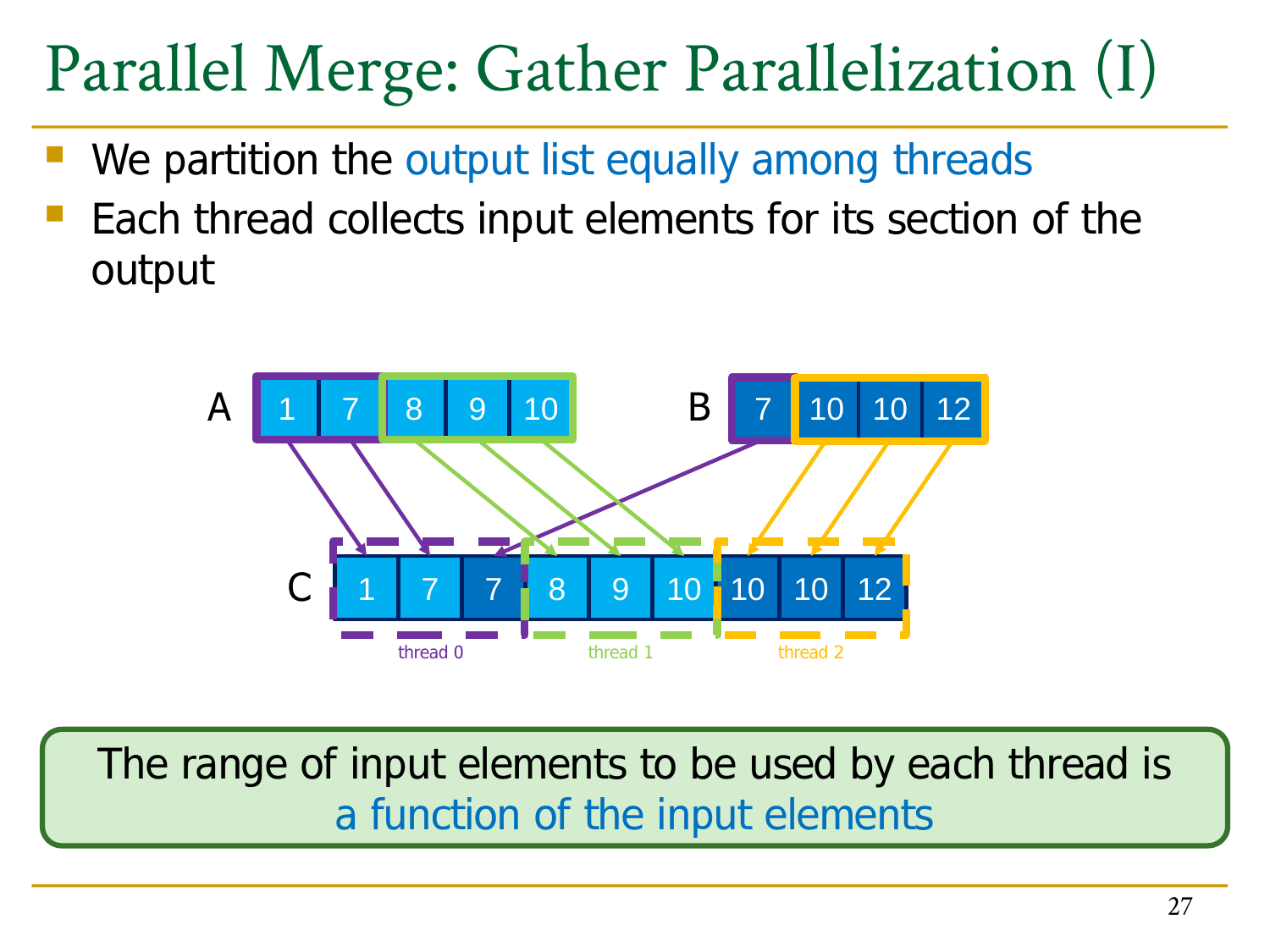

# Parallel Merge: Gather Parallelization (I)
We partition the output list equally among threads
Each thread collects input elements for its section of the output
A
1

7
8
9
10
B
7
10
10
12

C
1
7
7
8
9
10
10
10
12
1
7
7
8
9
10
10
10
12
thread 0
thread 1
thread 2
The range of input elements to be used by each thread is
a function of the input elements
27